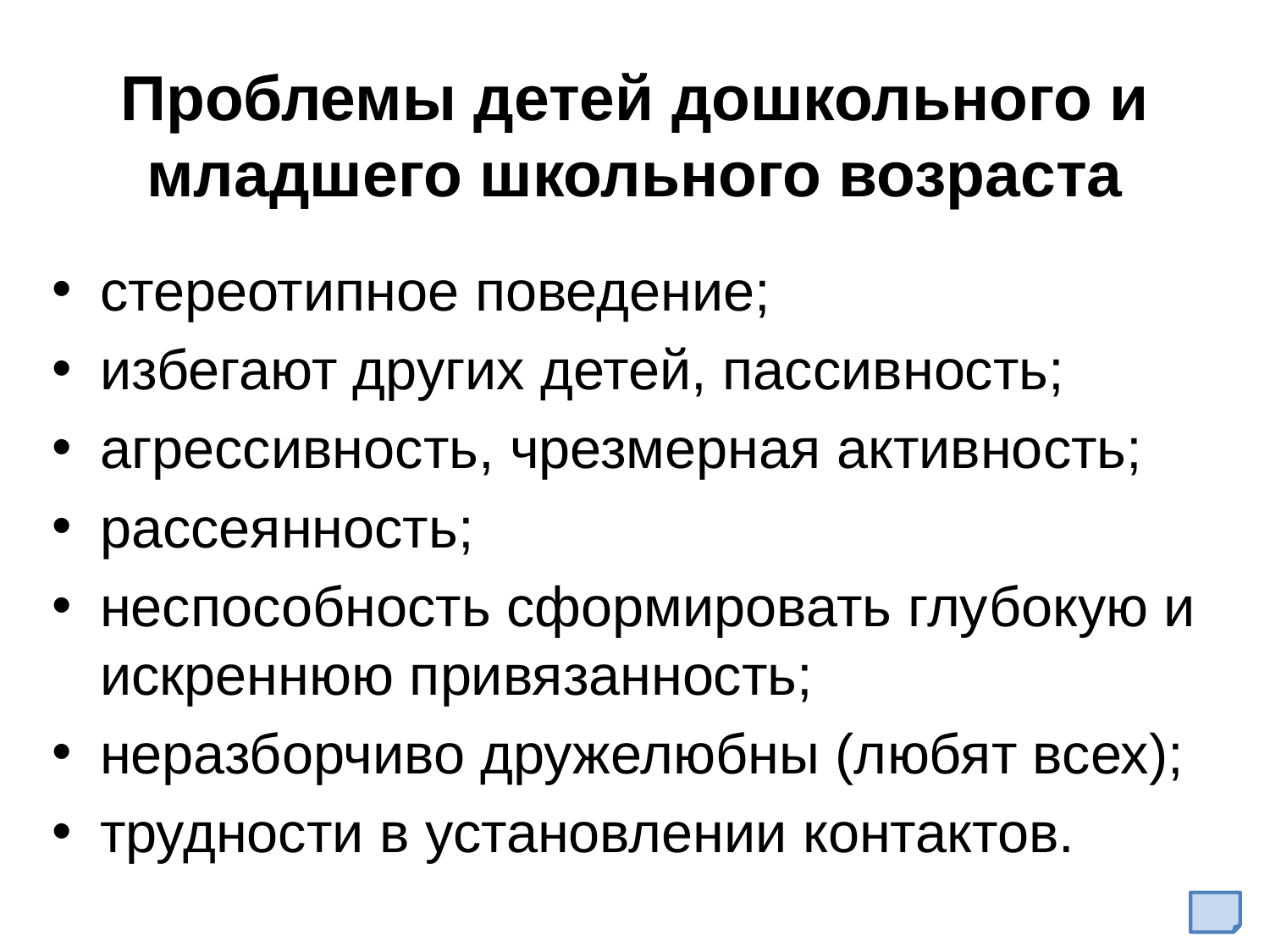

# Проблемы детей дошкольного и младшего школьного возраста
стереотипное поведение;
избегают других детей, пассивность;
агрессивность, чрезмерная активность;
рассеянность;
неспособность сформировать глубокую и искреннюю привязанность;
неразборчиво дружелюбны (любят всех);
трудности в установлении контактов.